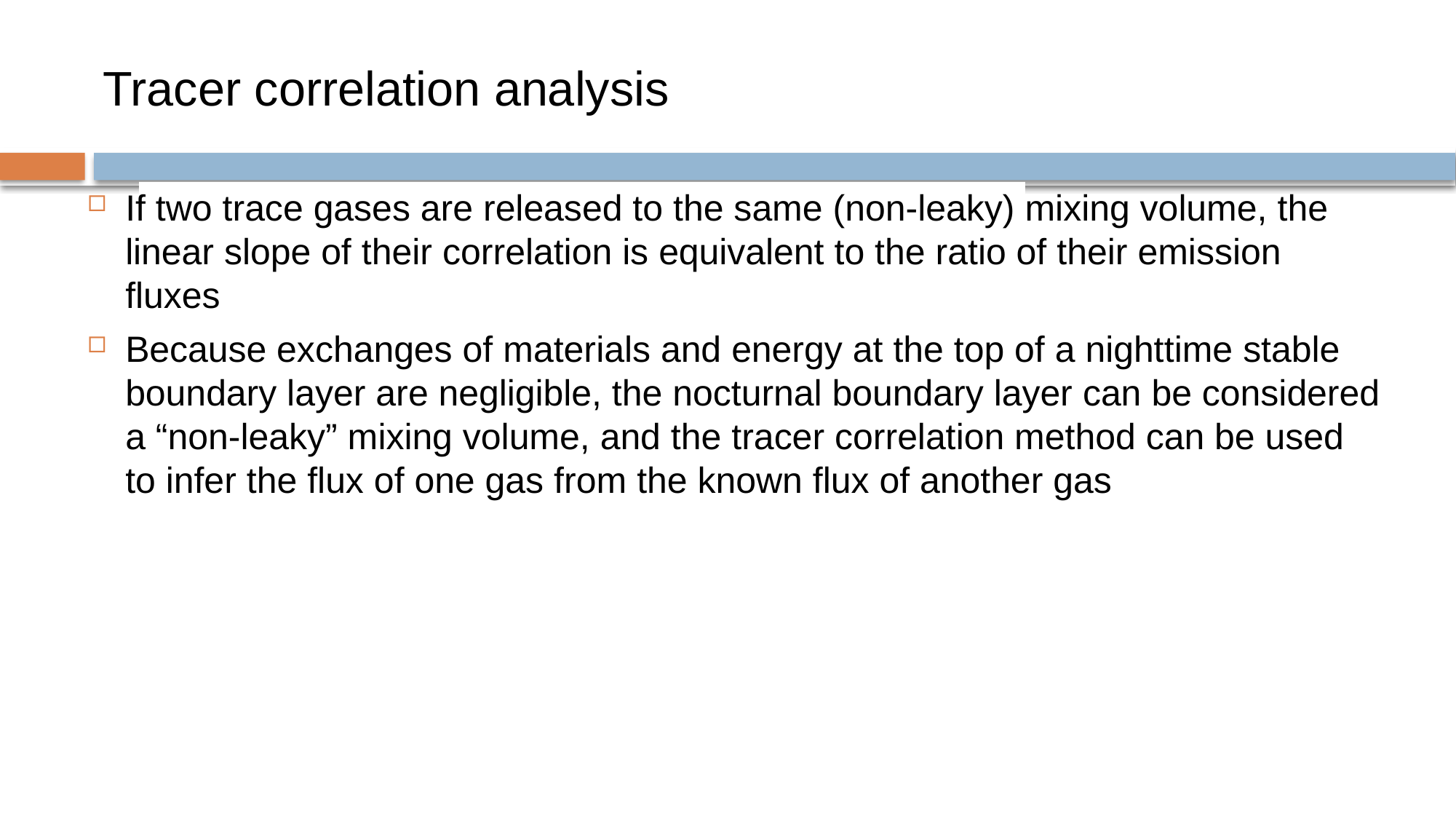

# Tracer correlation analysis
If two trace gases are released to the same (non-leaky) mixing volume, the linear slope of their correlation is equivalent to the ratio of their emission fluxes
Because exchanges of materials and energy at the top of a nighttime stable boundary layer are negligible, the nocturnal boundary layer can be considered a “non-leaky” mixing volume, and the tracer correlation method can be used to infer the flux of one gas from the known flux of another gas